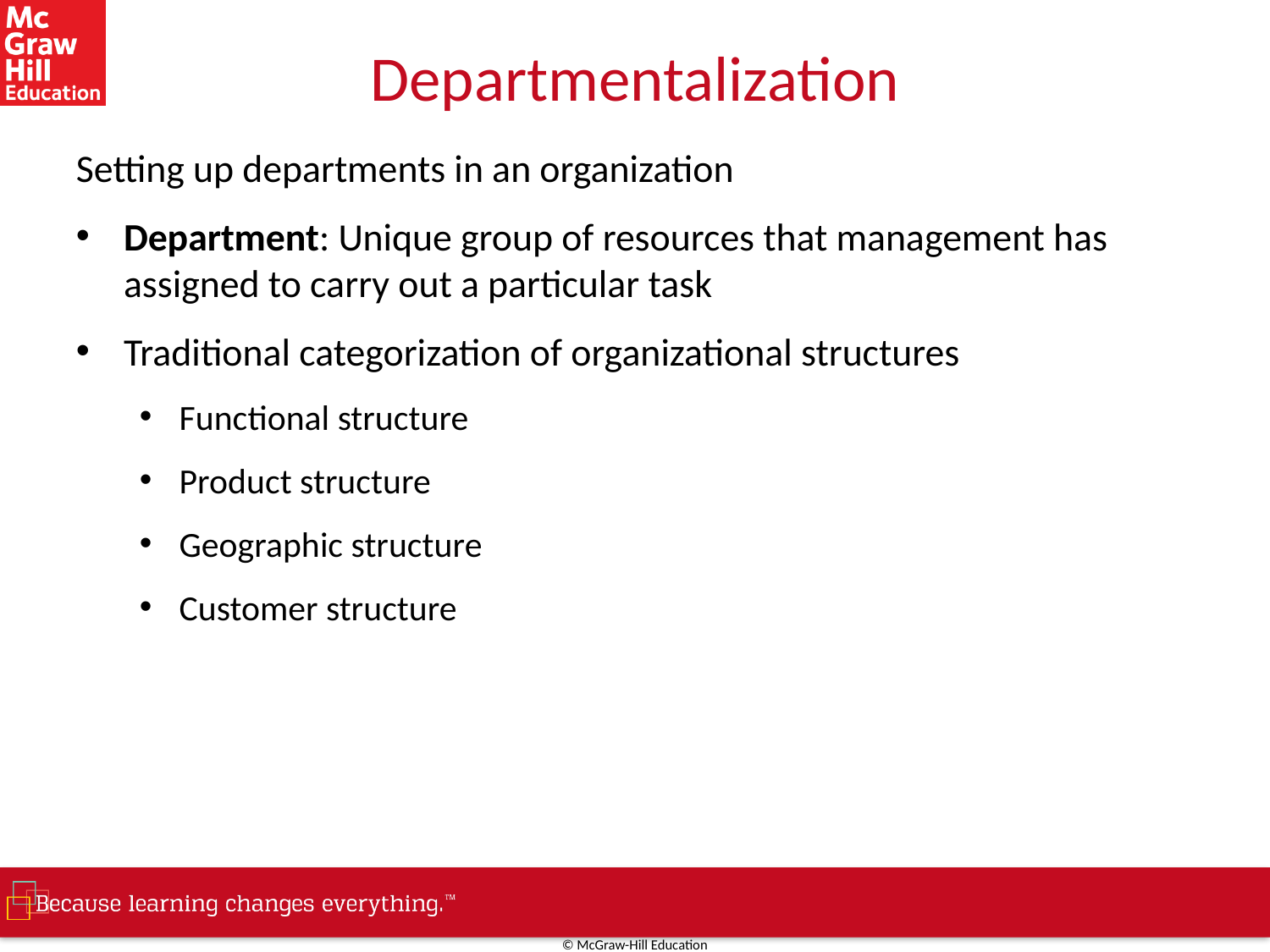

# Departmentalization
Setting up departments in an organization
Department: Unique group of resources that management has assigned to carry out a particular task
Traditional categorization of organizational structures
Functional structure
Product structure
Geographic structure
Customer structure